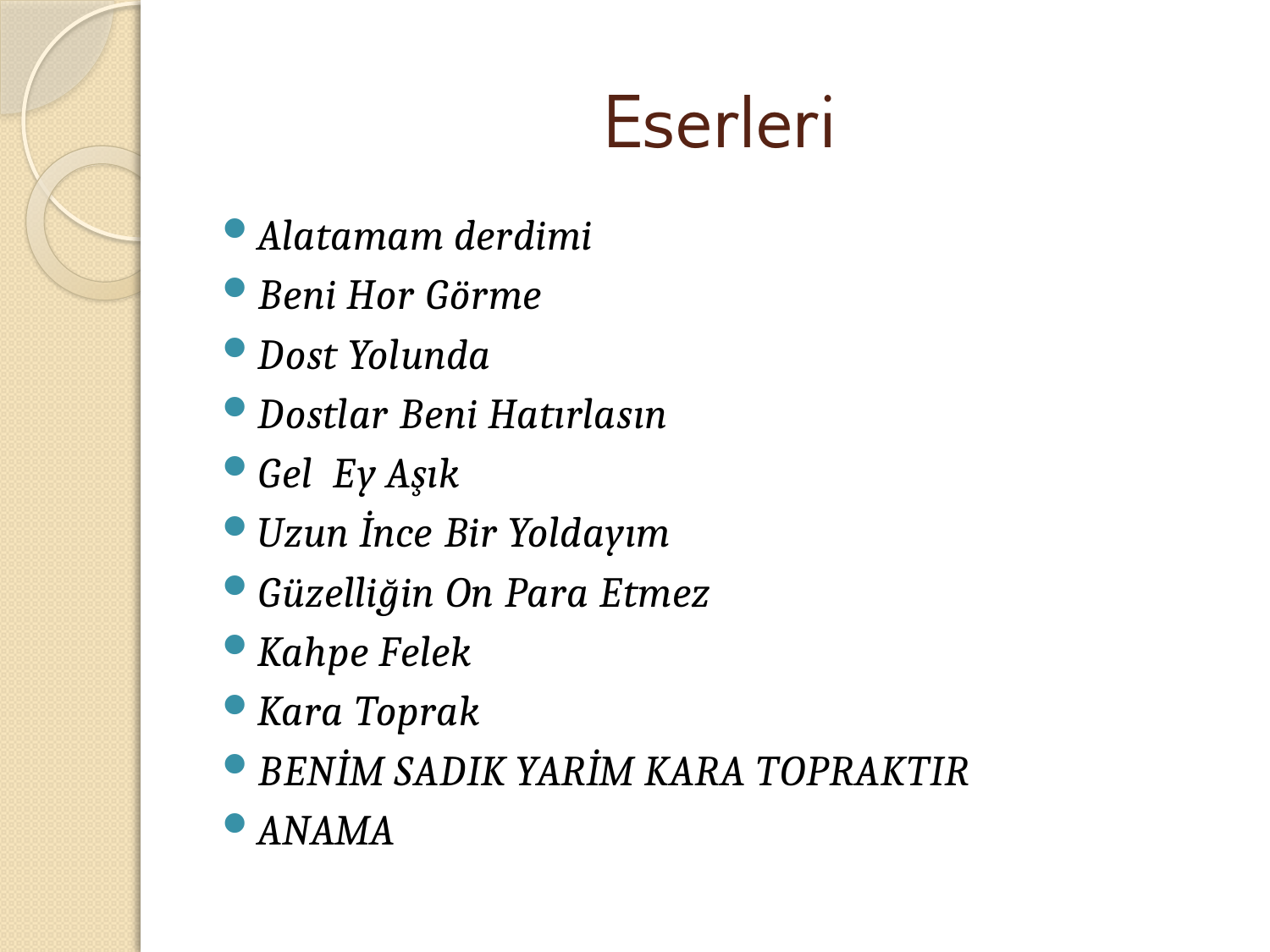

# Eserleri
Alatamam derdimi
Beni Hor Görme
Dost Yolunda
Dostlar Beni Hatırlasın
Gel  Ey Aşık
Uzun İnce Bir Yoldayım
Güzelliğin On Para Etmez
Kahpe Felek
Kara Toprak
BENİM SADIK YARİM KARA TOPRAKTIR
ANAMA